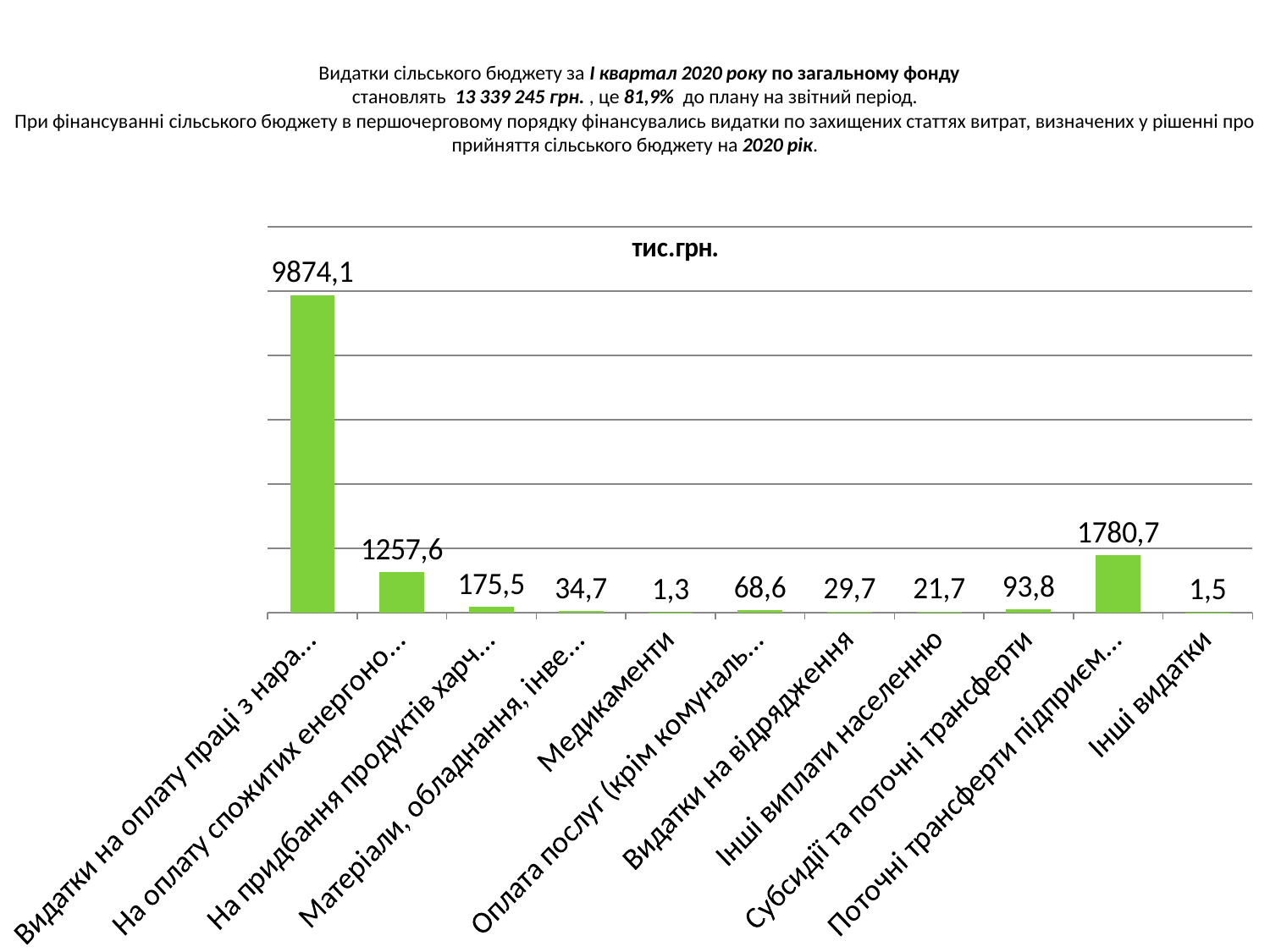

# Видатки сільського бюджету за І квартал 2020 року по загальному фонду становлять  13 339 245 грн. , це 81,9%  до плану на звітний період. При фінансуванні сільського бюджету в першочерговому порядку фінансувались видатки по захищених статтях витрат, визначених у рішенні про прийняття сільського бюджету на 2020 рік.

### Chart:

| Category | тис.грн. |
|---|---|
| Видатки на оплату праці з нарахуваннями | 9874.0 |
| На оплату спожитих енергоносіїв | 1257.6 |
| На придбання продуктів харчування | 175.5 |
| Матеріали, обладнання, інвентар | 34.7 |
| Медикаменти | 1.3 |
| Оплата послуг (крім комунальних) | 68.6 |
| Видатки на відрядження | 29.7 |
| Інші виплати населенню | 21.8 |
| Субсидії та поточні трансферти | 93.8 |
| Поточні трансферти підприємствам | 1780.7 |
| Інші видатки | 1.5 |